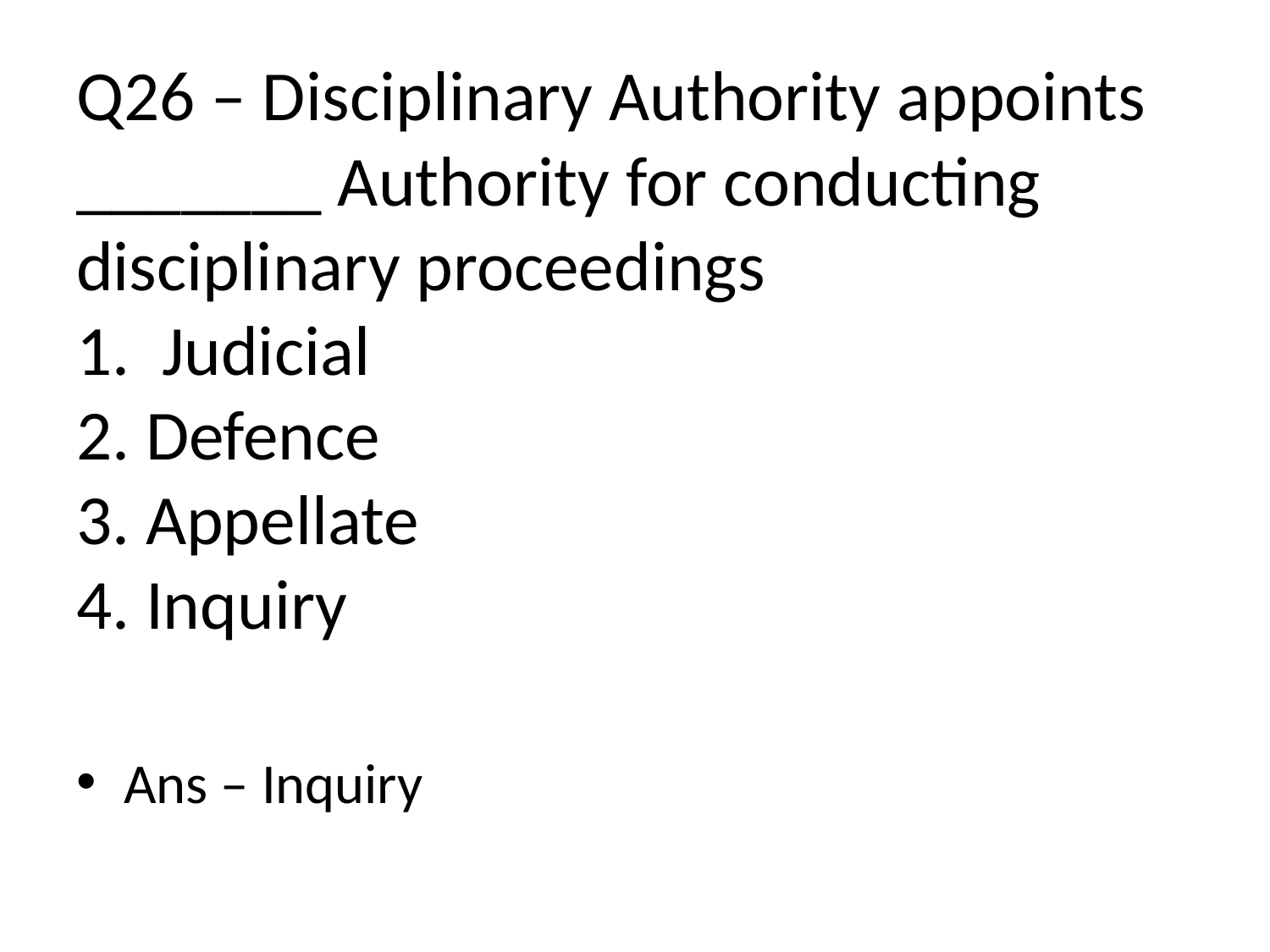

# Q26 – Disciplinary Authority appoints   _______ Authority for conducting disciplinary proceedings 1.  Judicial 2. Defence 3. Appellate 4. Inquiry
Ans – Inquiry